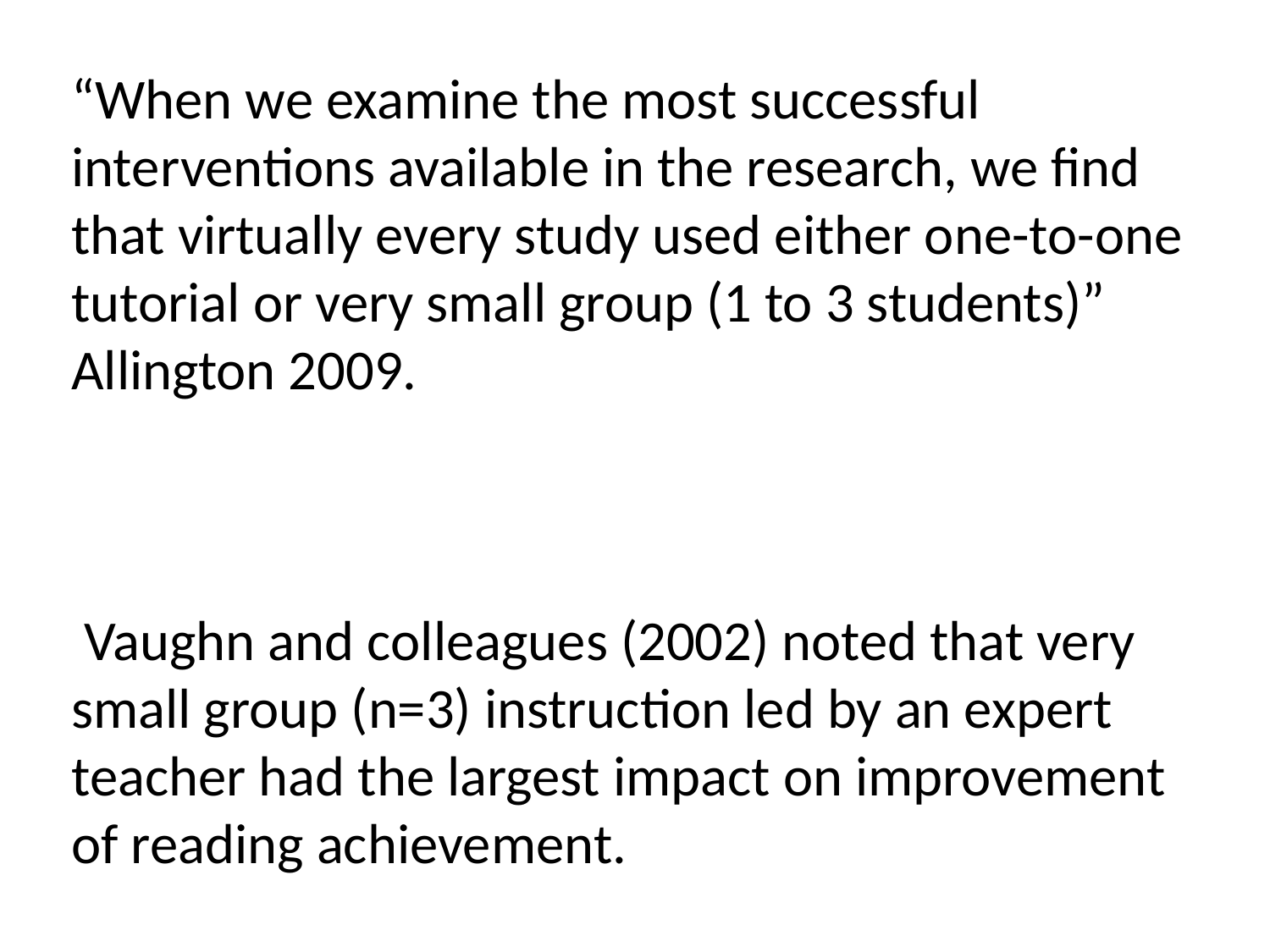

“When we examine the most successful interventions available in the research, we find that virtually every study used either one-to-one tutorial or very small group (1 to 3 students)” Allington 2009.

 Vaughn and colleagues (2002) noted that very small group (n=3) instruction led by an expert teacher had the largest impact on improvement of reading achievement.